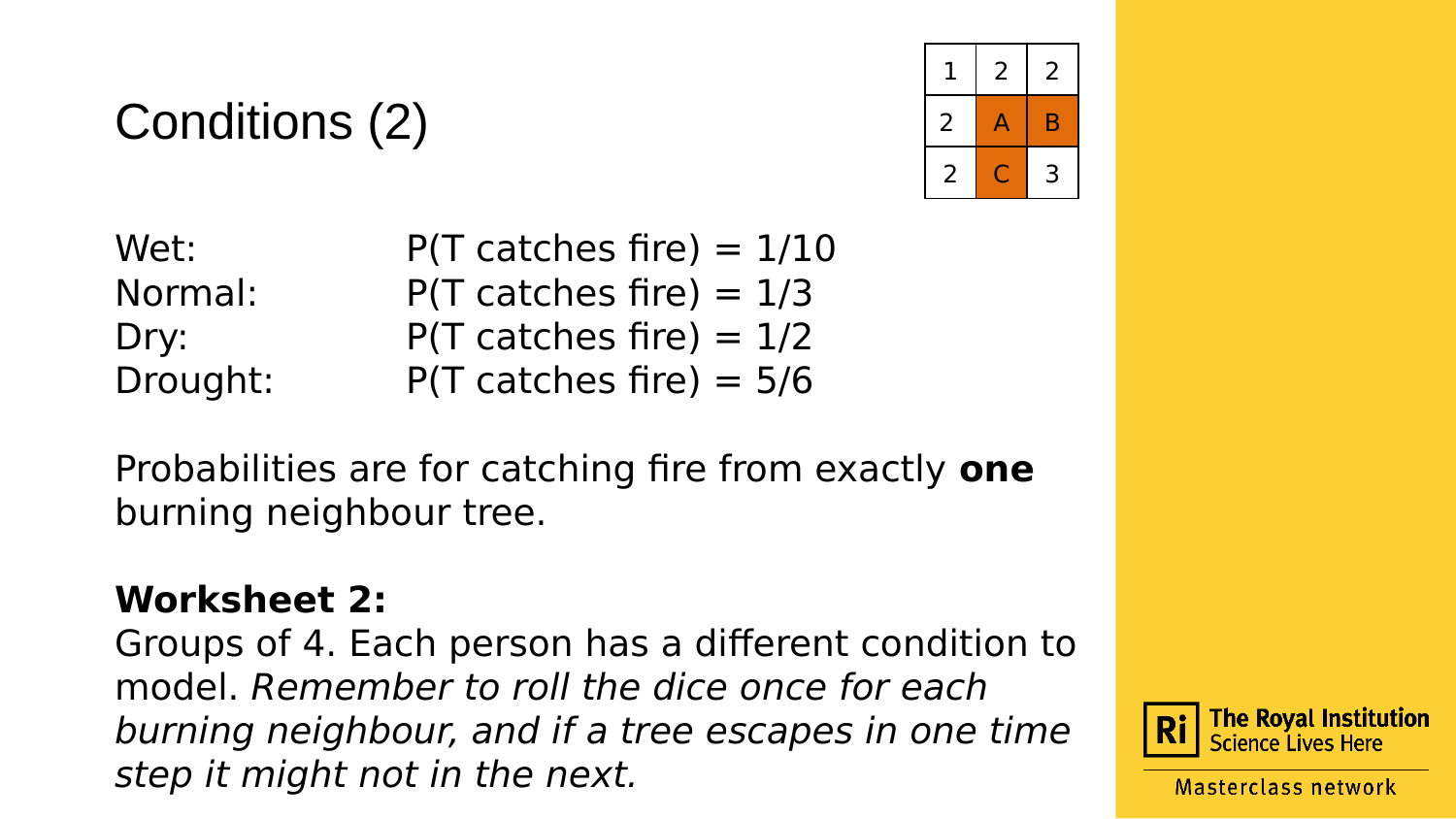

# Conditions (2)
| 1 | 2 | 2 |
| --- | --- | --- |
| 2 | A | B |
| 2 | C | 3 |
Wet:		P(T catches fire) = 1/10
Normal: 	P(T catches fire) = 1/3
Dry: 		P(T catches fire) = 1/2
Drought: 	P(T catches fire) = 5/6

Probabilities are for catching fire from exactly one burning neighbour tree.

Worksheet 2:
Groups of 4. Each person has a different condition to model. Remember to roll the dice once for each burning neighbour, and if a tree escapes in one time step it might not in the next.